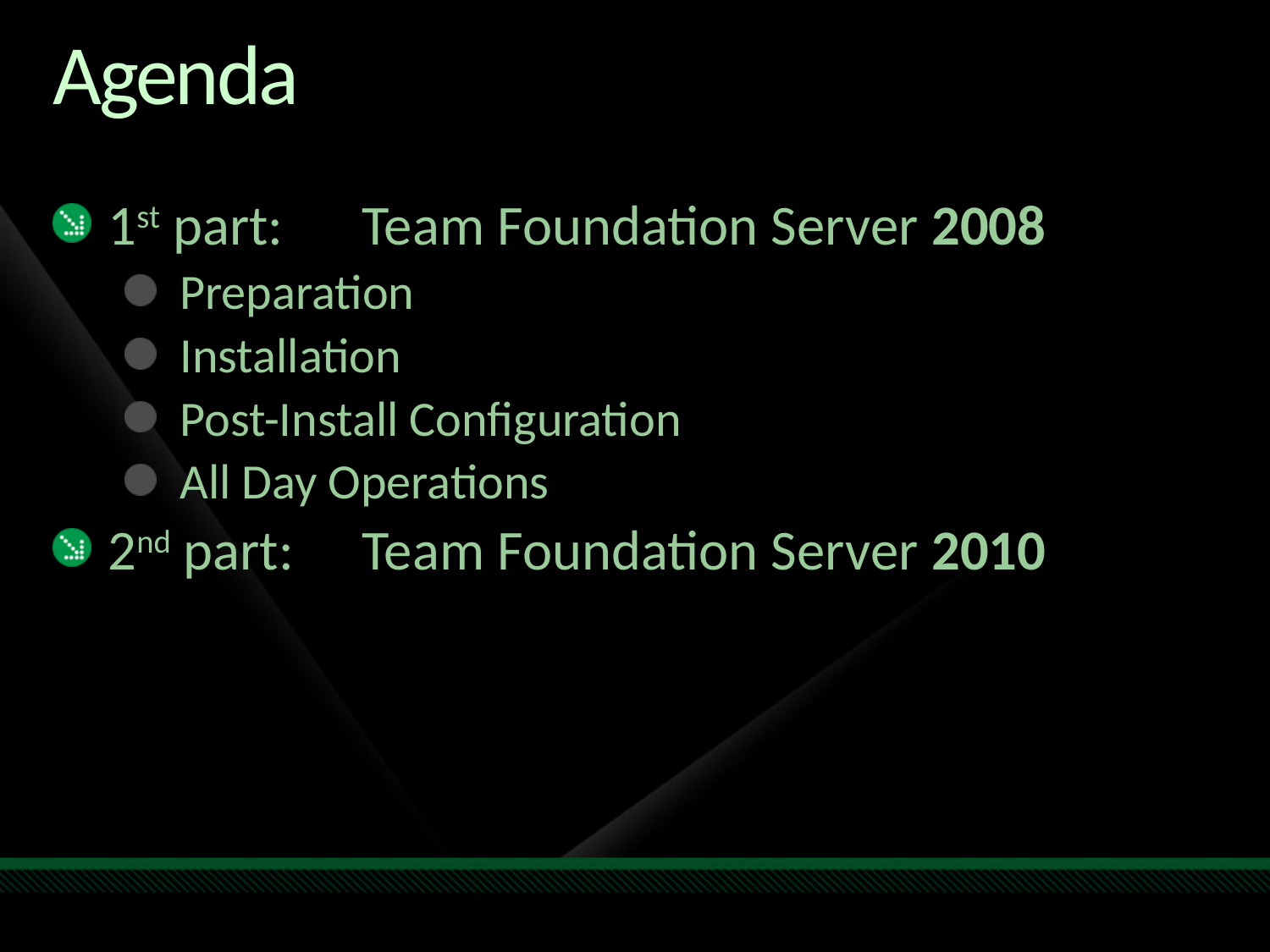

# Agenda
1st part:	Team Foundation Server 2008
Preparation
Installation
Post-Install Configuration
All Day Operations
2nd part:	Team Foundation Server 2010